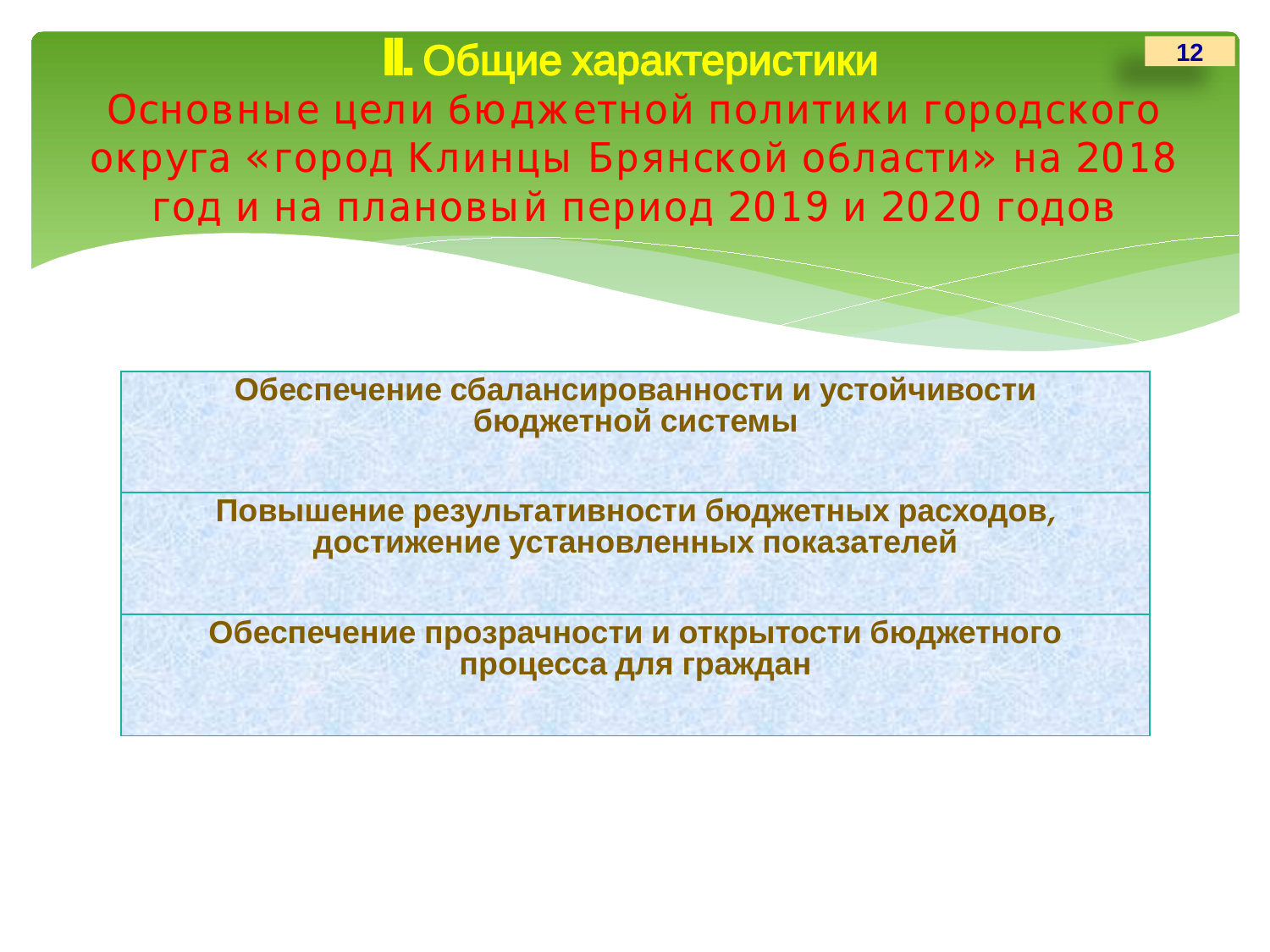

# II. Общие характеристики Основные цели бюджетной политики городского округа «город Клинцы Брянской области» на 2018 год и на плановый период 2019 и 2020 годов
12
| Обеспечение сбалансированности и устойчивости бюджетной системы |
| --- |
| Повышение результативности бюджетных расходов, достижение установленных показателей |
| Обеспечение прозрачности и открытости бюджетного процесса для граждан |